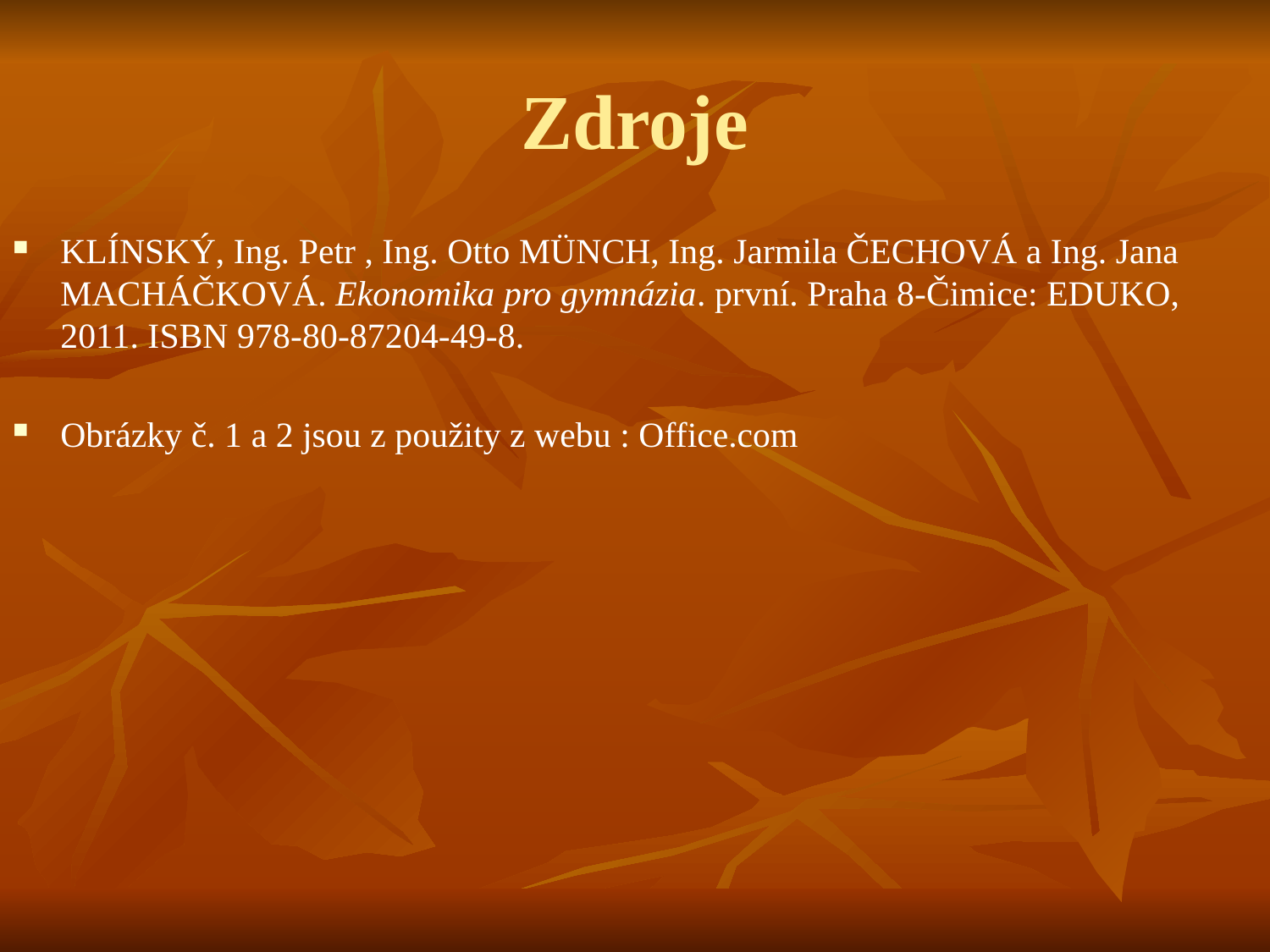

# Zdroje
KLÍNSKÝ, Ing. Petr , Ing. Otto MÜNCH, Ing. Jarmila ČECHOVÁ a Ing. Jana MACHÁČKOVÁ. Ekonomika pro gymnázia. první. Praha 8-Čimice: EDUKO, 2011. ISBN 978-80-87204-49-8.

Obrázky č. 1 a 2 jsou z použity z webu : Office.com